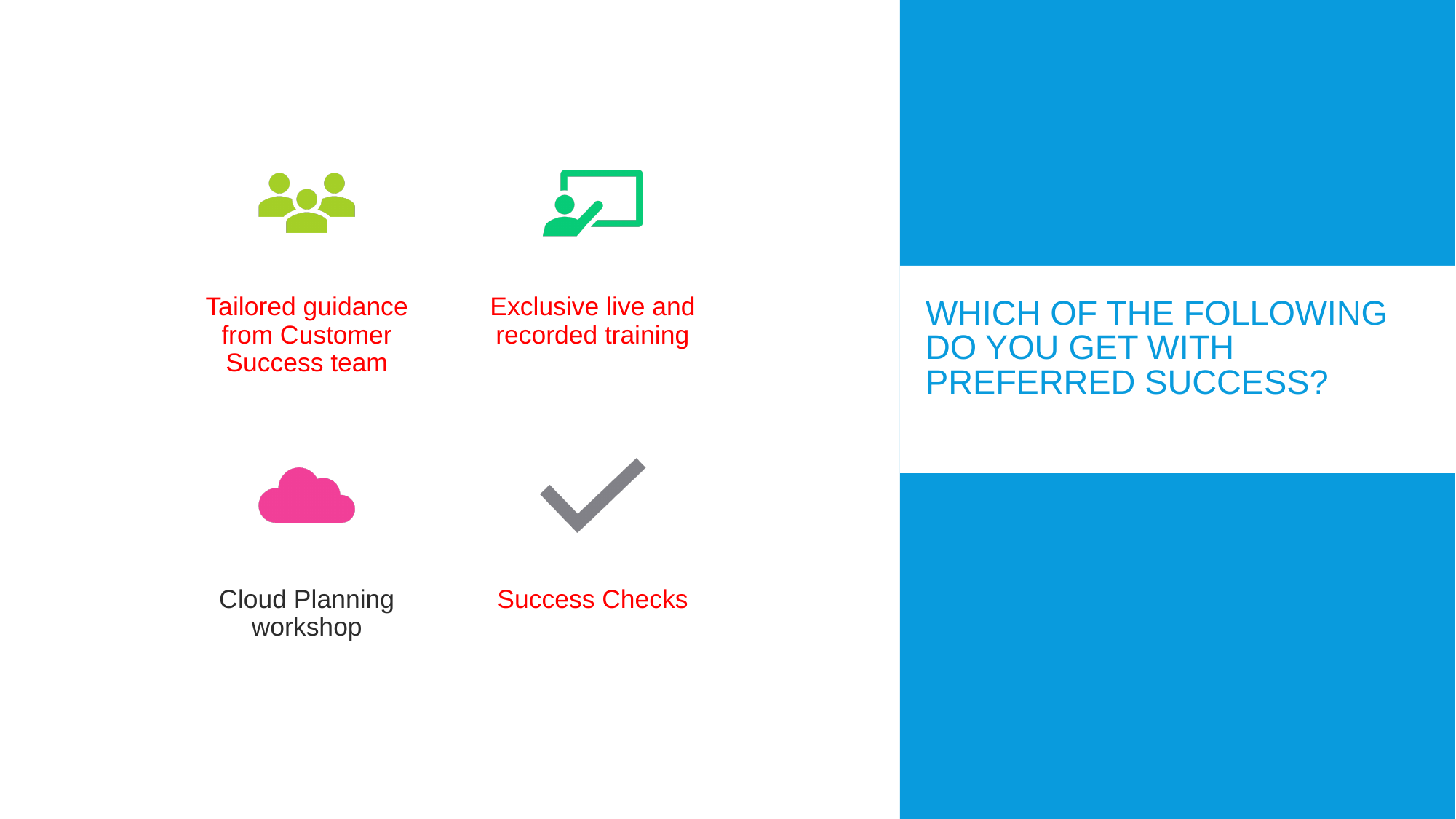

Tailored guidance from Customer Success team
Exclusive live and recorded training
Cloud Planning workshop
Success Checks

# Which of the following do you get with Preferred Success?